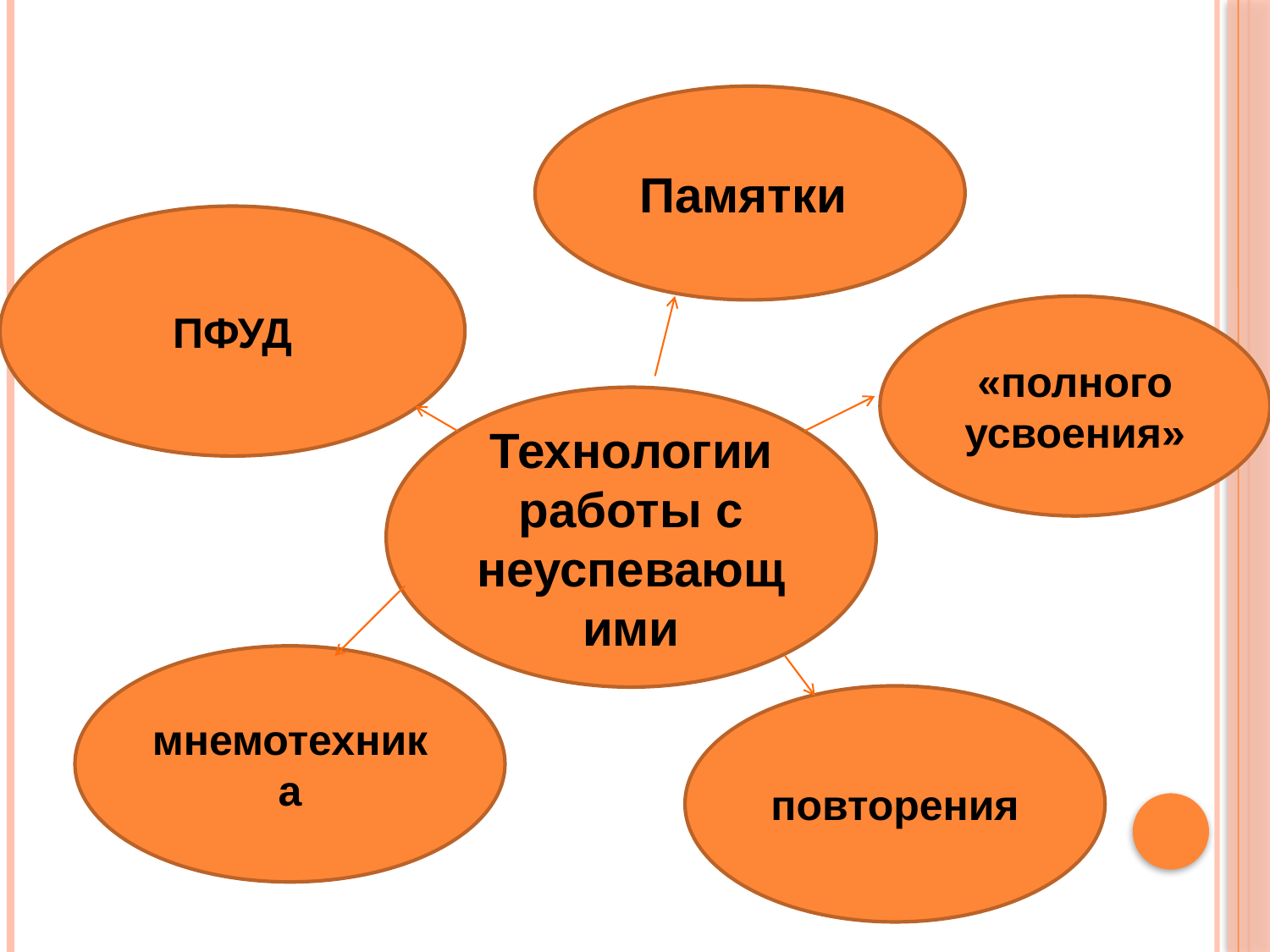

Памятки
ПФУД

«полного усвоения»
Технологии работы с неуспевающими
мнемотехника
повторения